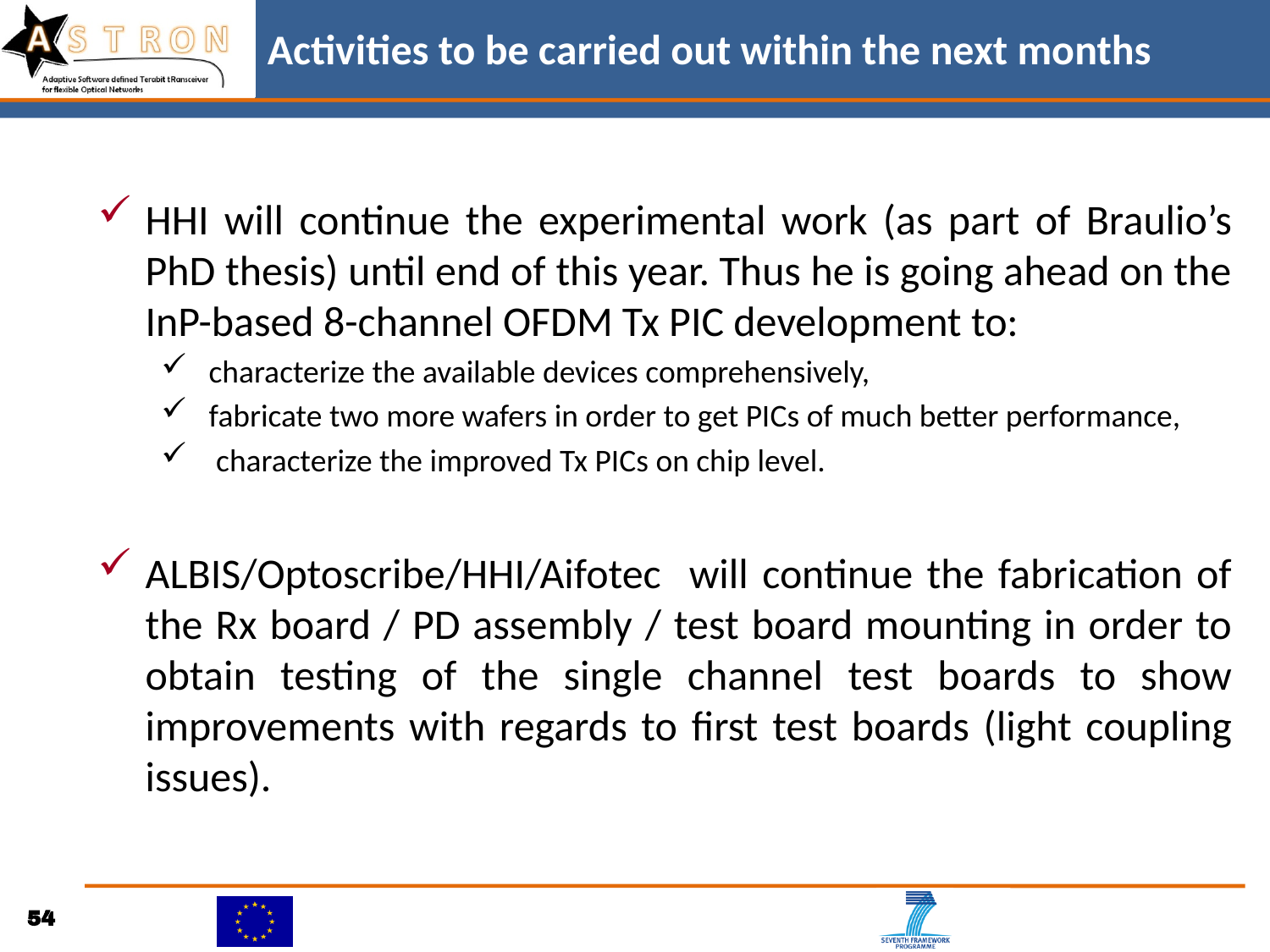

Activities to be carried out within the next months
HHI will continue the experimental work (as part of Braulio’s PhD thesis) until end of this year. Thus he is going ahead on the InP-based 8-channel OFDM Tx PIC development to:
characterize the available devices comprehensively,
fabricate two more wafers in order to get PICs of much better performance,
 characterize the improved Tx PICs on chip level.

ALBIS/Optoscribe/HHI/Aifotec  will continue the fabrication of the Rx board / PD assembly / test board mounting in order to obtain testing of the single channel test boards to show improvements with regards to first test boards (light coupling issues).